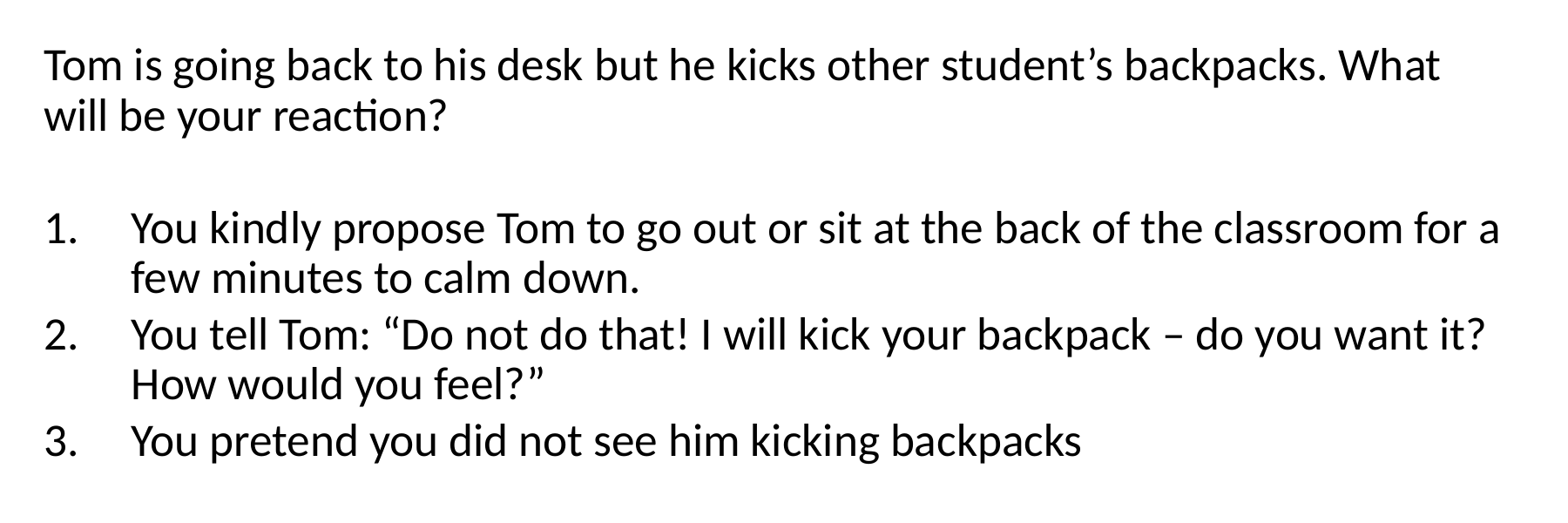

Tom is going back to his desk but he kicks other student’s backpacks. What will be your reaction?

You kindly propose Tom to go out or sit at the back of the classroom for a few minutes to calm down.
You tell Tom: “Do not do that! I will kick your backpack – do you want it? How would you feel?”
You pretend you did not see him kicking backpacks